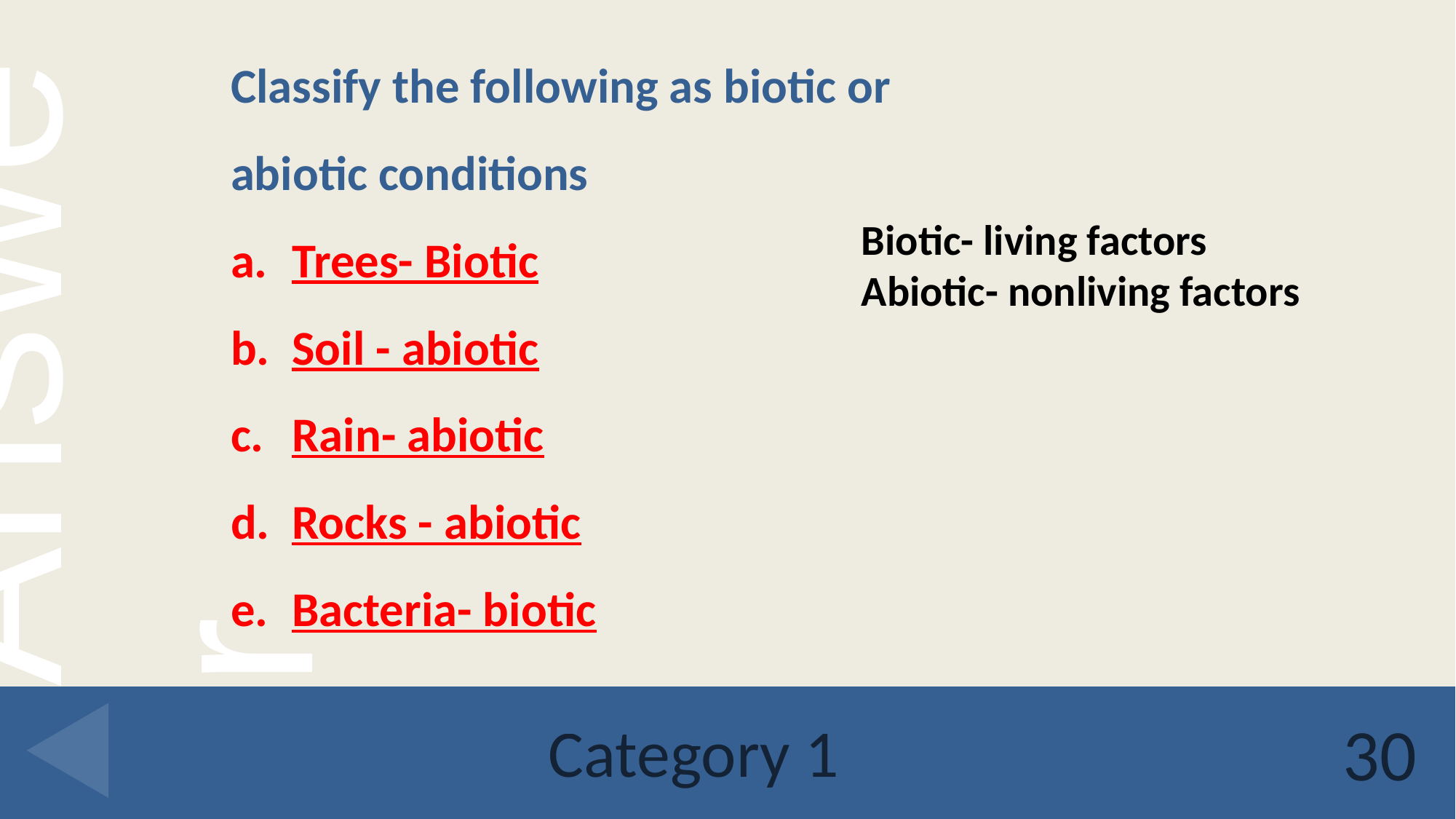

Classify the following as biotic or abiotic conditions
Trees- Biotic
Soil - abiotic
Rain- abiotic
Rocks - abiotic
Bacteria- biotic

Biotic- living factors
Abiotic- nonliving factors
# Category 1
30